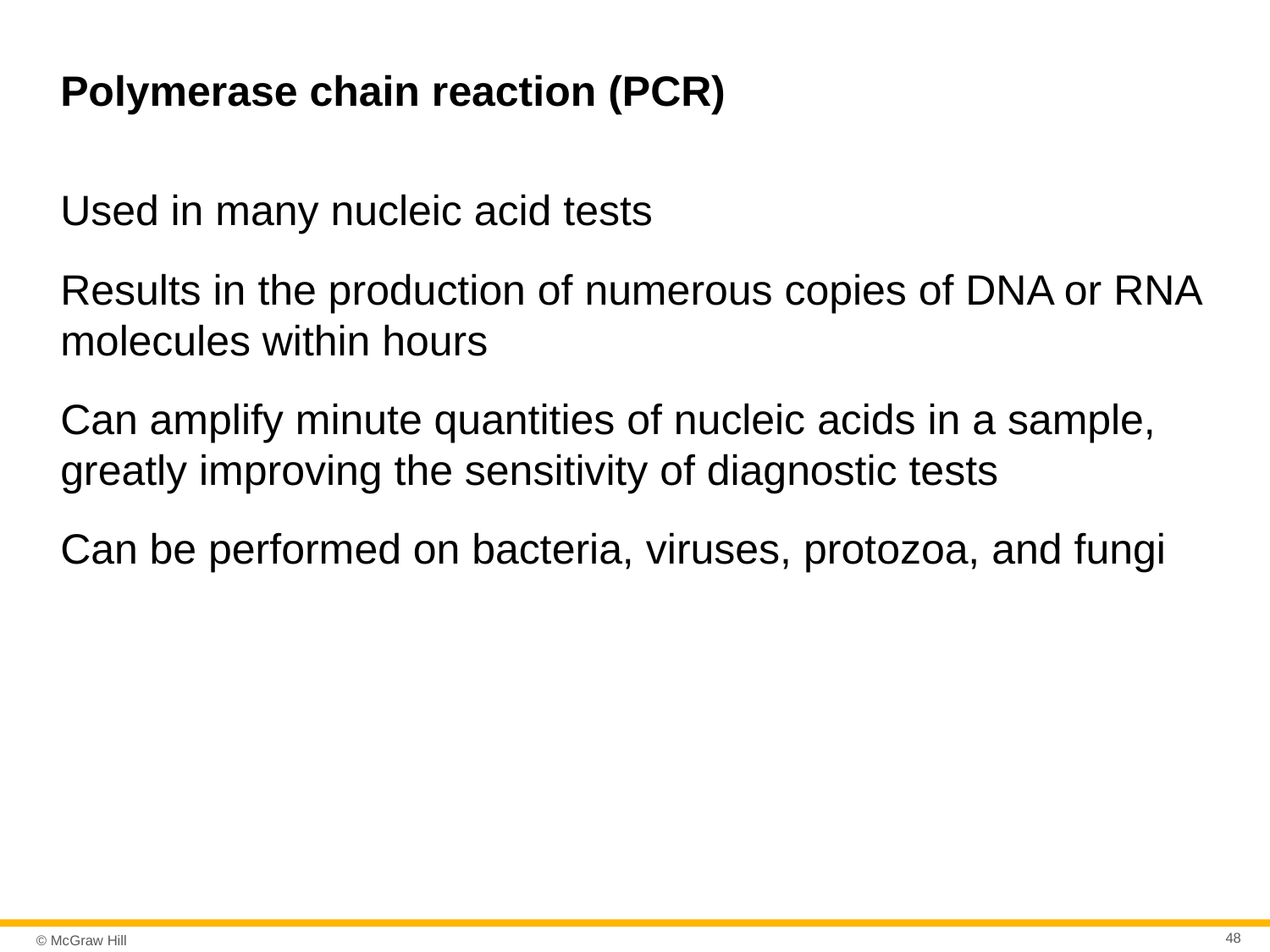

# Polymerase chain reaction (PCR)
Used in many nucleic acid tests
Results in the production of numerous copies of DNA or RNA molecules within hours
Can amplify minute quantities of nucleic acids in a sample, greatly improving the sensitivity of diagnostic tests
Can be performed on bacteria, viruses, protozoa, and fungi